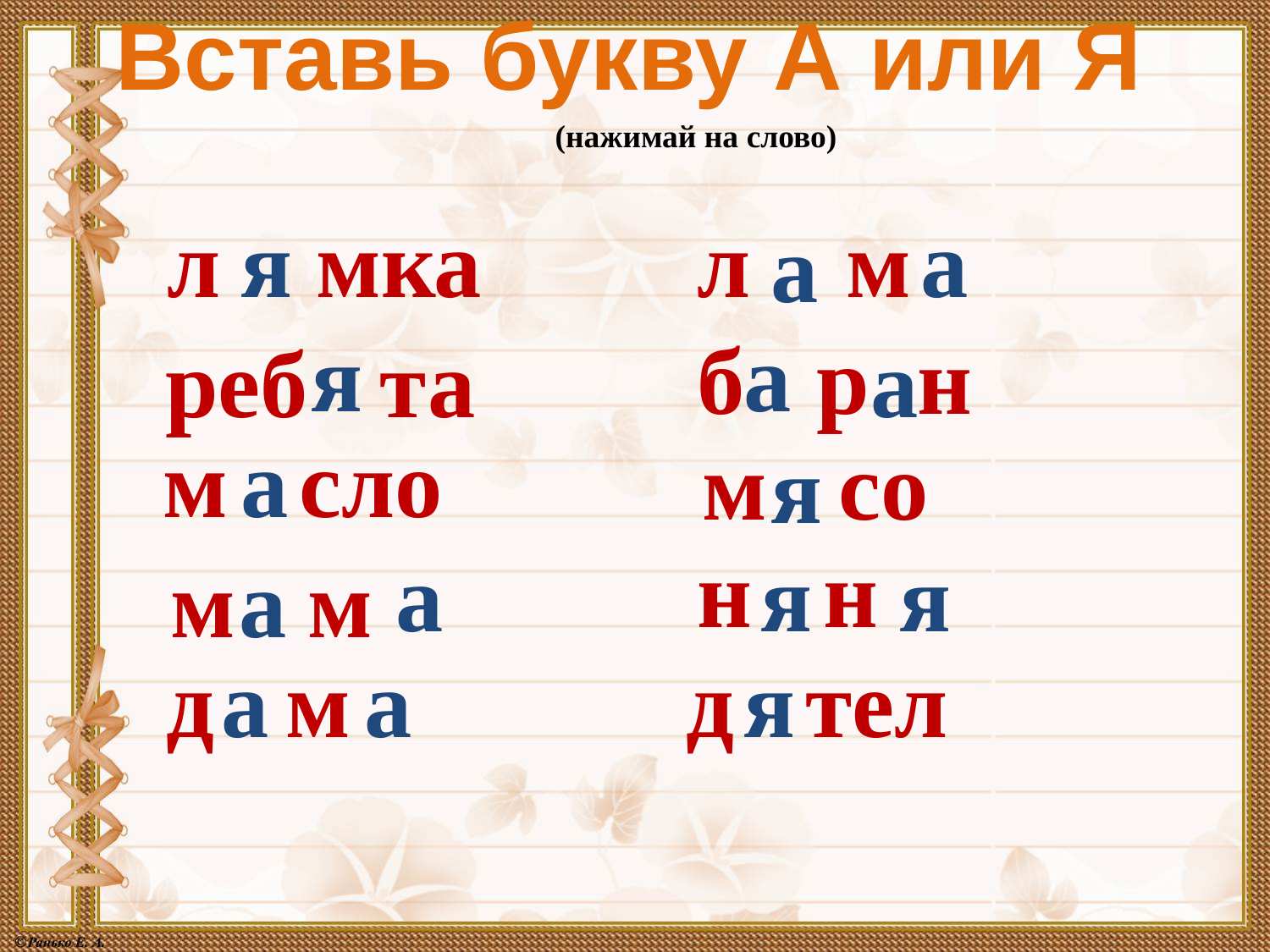

Вставь букву А или Я       (нажимай на слово)
л    мка
я
л    м
а
а
я
а
б   р  н
реб   та
а
м   сло
а
м   со
я
н   н
а
я
я
м   м
а
д   м
а
а
д   тел
я